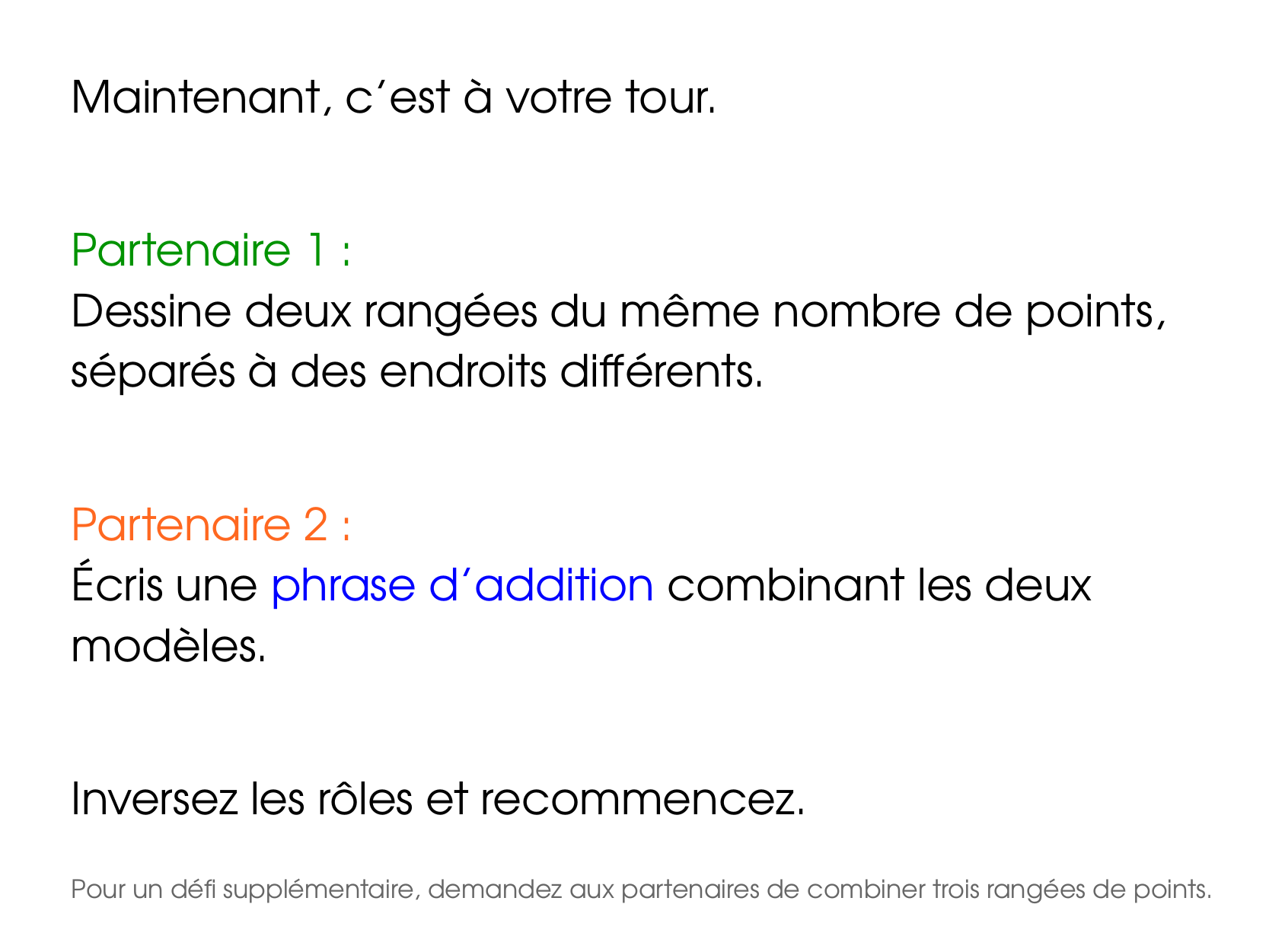

Maintenant, c’est à votre tour.

Partenaire 1 :
Dessine deux rangées du même nombre de points, séparés à des endroits différents.

Partenaire 2 :
Écris une phrase d’addition combinant les deux modèles.

Inversez les rôles et recommencez.
Pour un défi supplémentaire, demandez aux partenaires de combiner trois rangées de points.